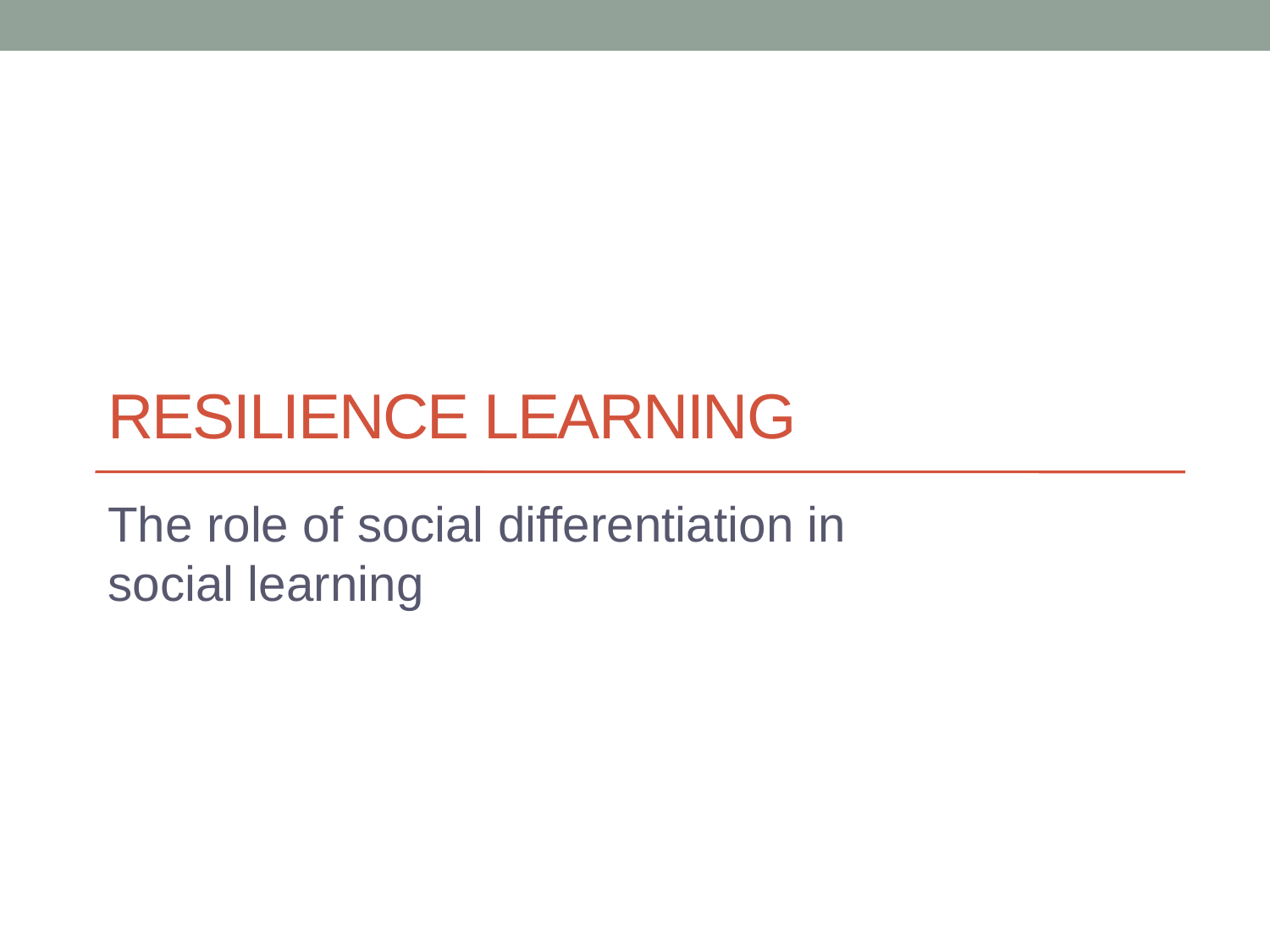

# Resilience learning
The role of social differentiation in social learning